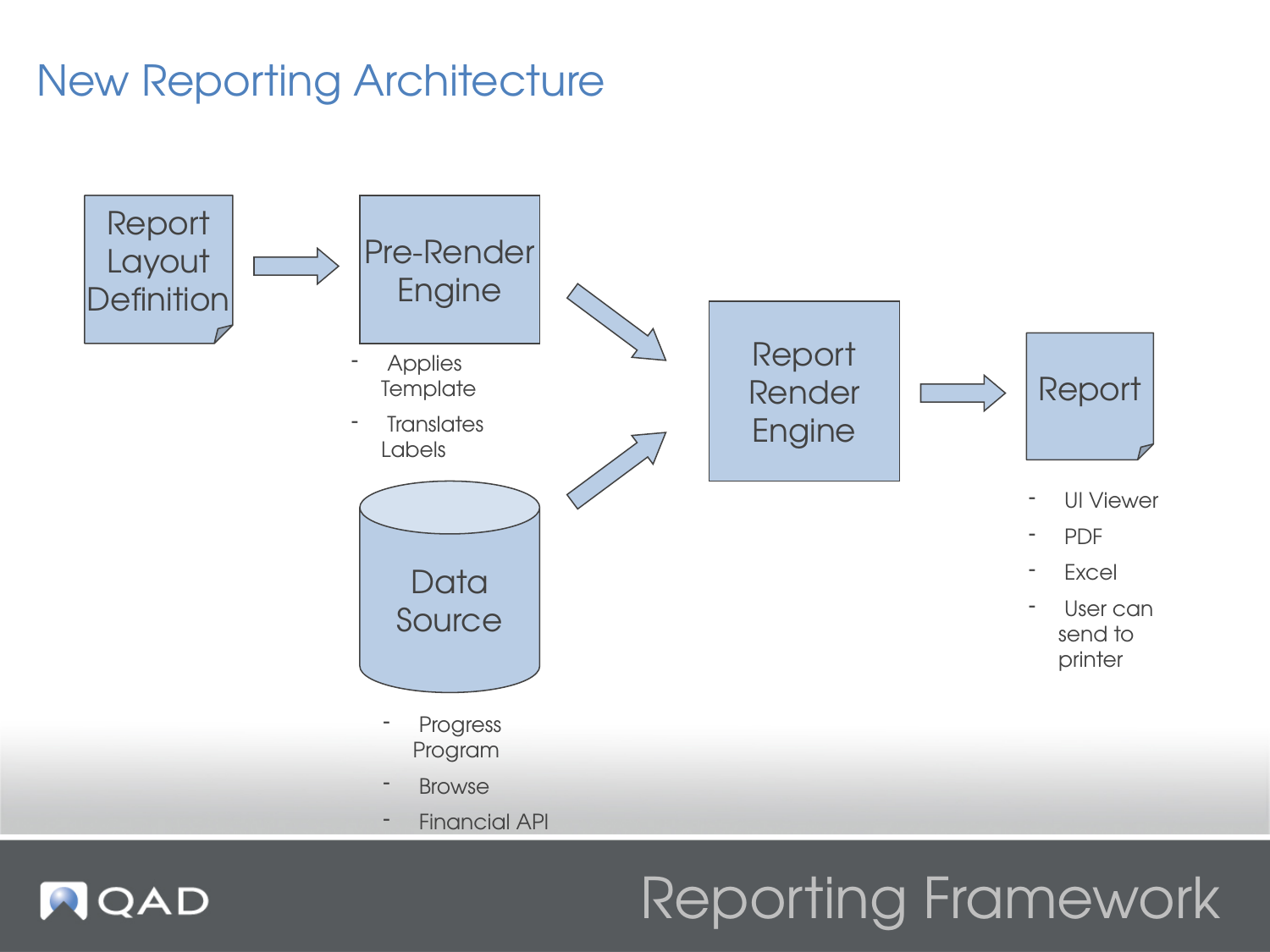

New Reporting Architecture

Report
Layout
Definition
Pre-Render
Engine

Report
Render
Engine

Report
 Applies Template
 Translates Labels

Data
Source
 UI Viewer
 PDF
 Excel
 User can send to printer
 Progress Program
 Browse
 Financial API
# Reporting Framework